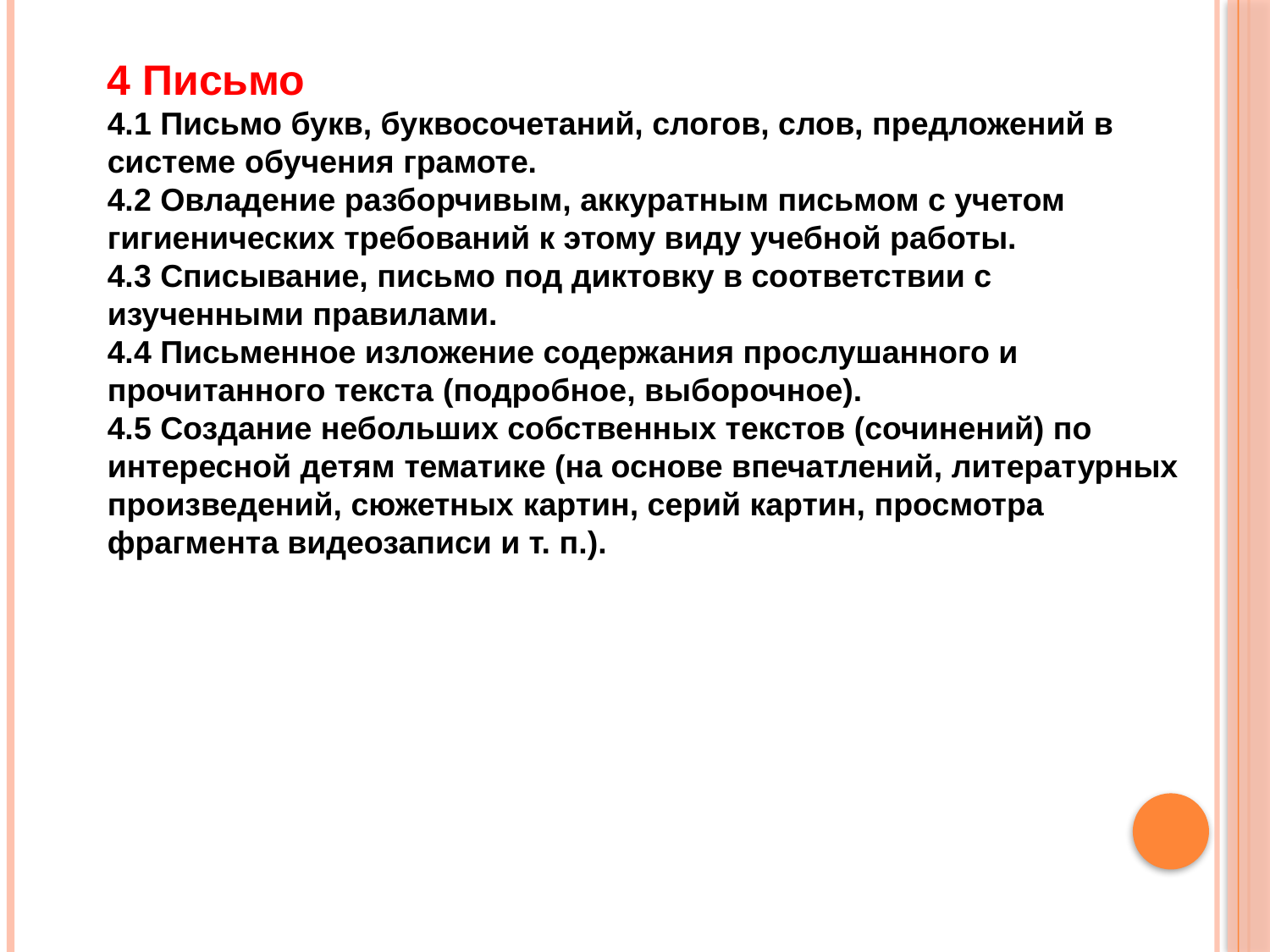

4 Письмо
4.1 Письмо букв, буквосочетаний, слогов, слов, предложений в системе обучения грамоте.
4.2 Овладение разборчивым, аккуратным письмом с учетом гигиенических требований к этому виду учебной работы.
4.3 Списывание, письмо под диктовку в соответствии с изученными правилами.
4.4 Письменное изложение содержания прослушанного и прочитанного текста (подробное, выборочное).
4.5 Создание небольших собственных текстов (сочинений) по интересной детям тематике (на основе впечатлений, литературных произведений, сюжетных картин, серий картин, просмотра фрагмента видеозаписи и т. п.).